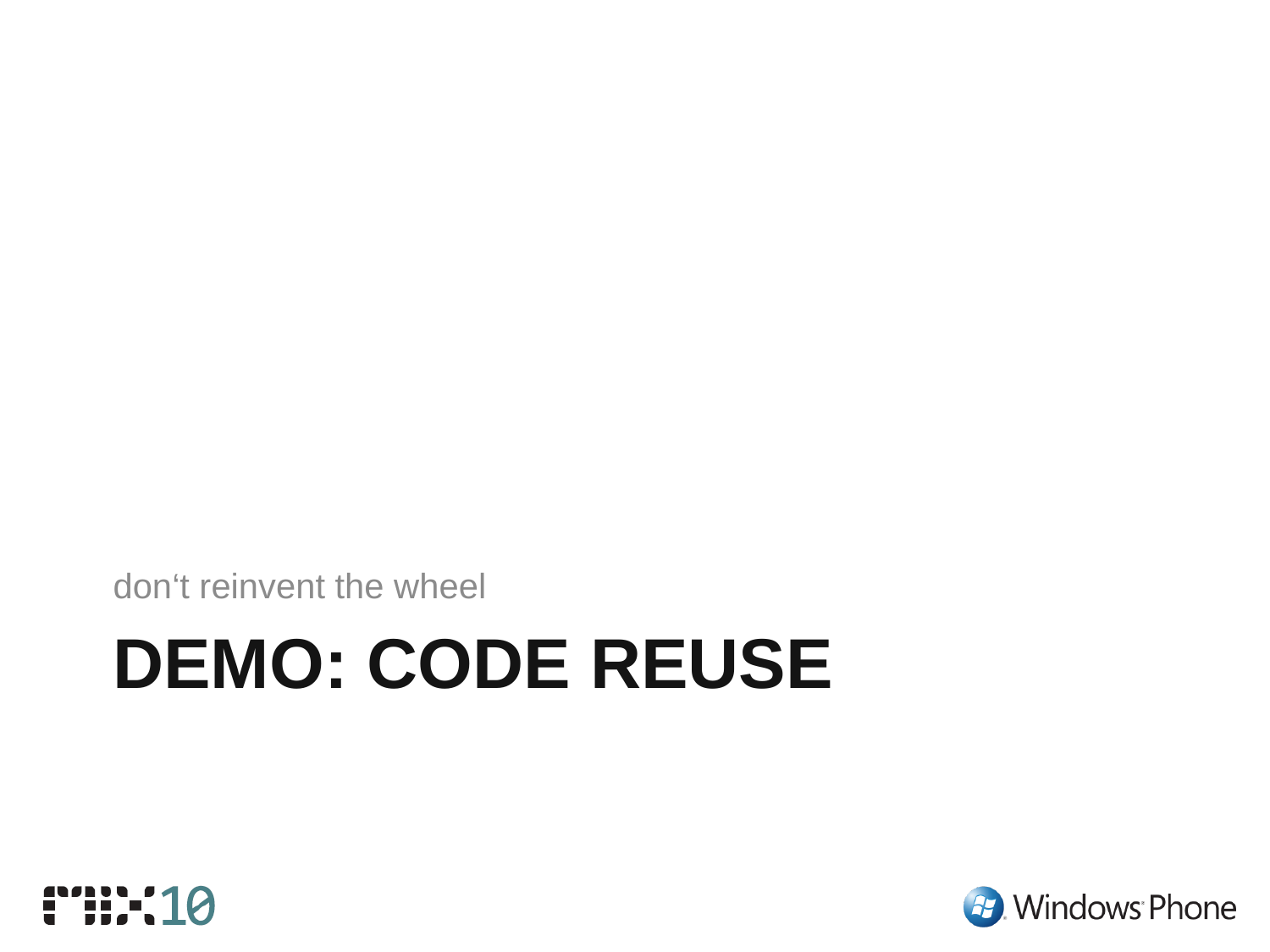

don‘t reinvent the wheel
# DEMO: CODE REUSE